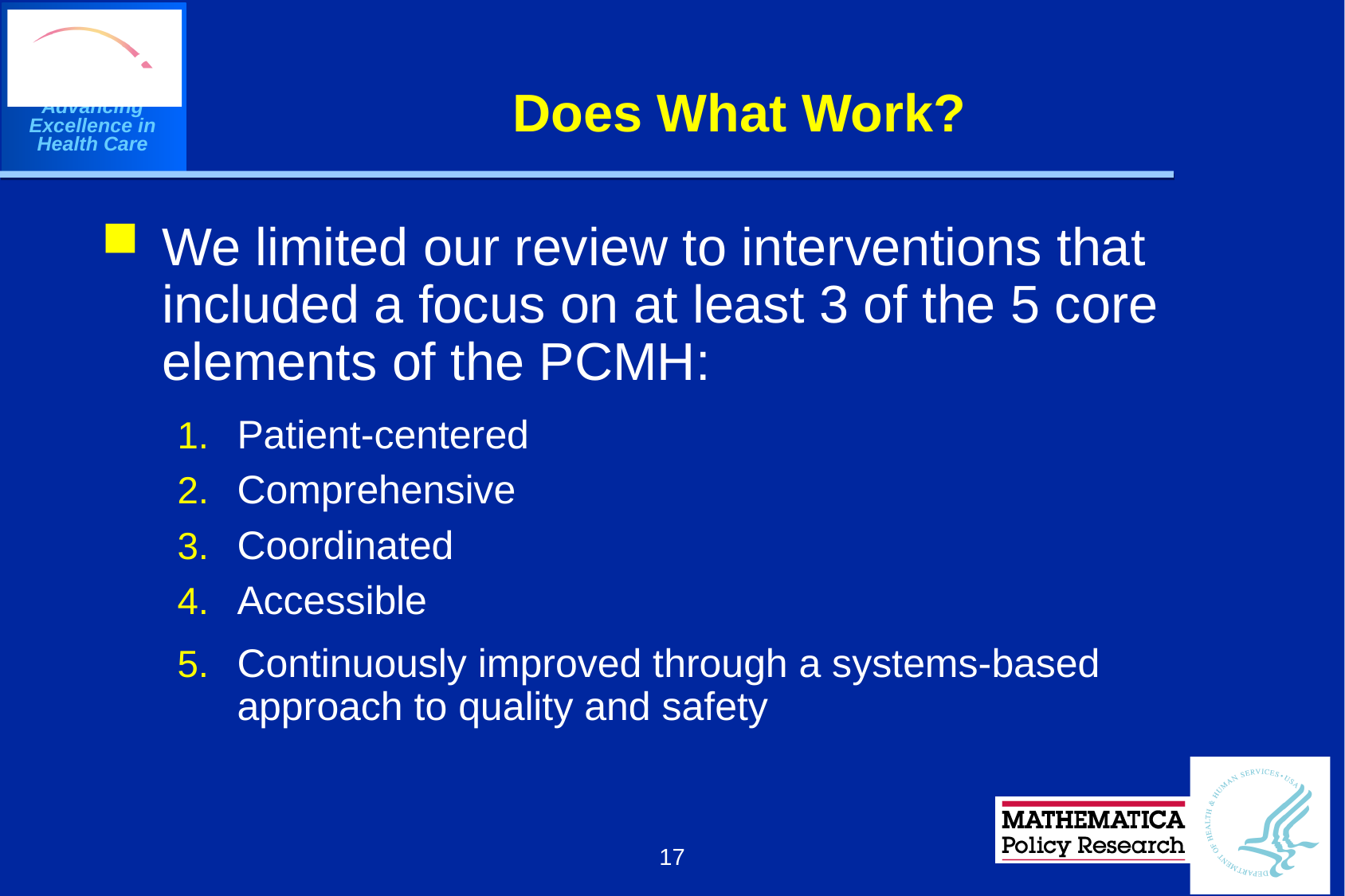

# Does What Work?
We limited our review to interventions that included a focus on at least 3 of the 5 core elements of the PCMH:

Patient-centered
Comprehensive
Coordinated
Accessible
Continuously improved through a systems-based approach to quality and safety
17